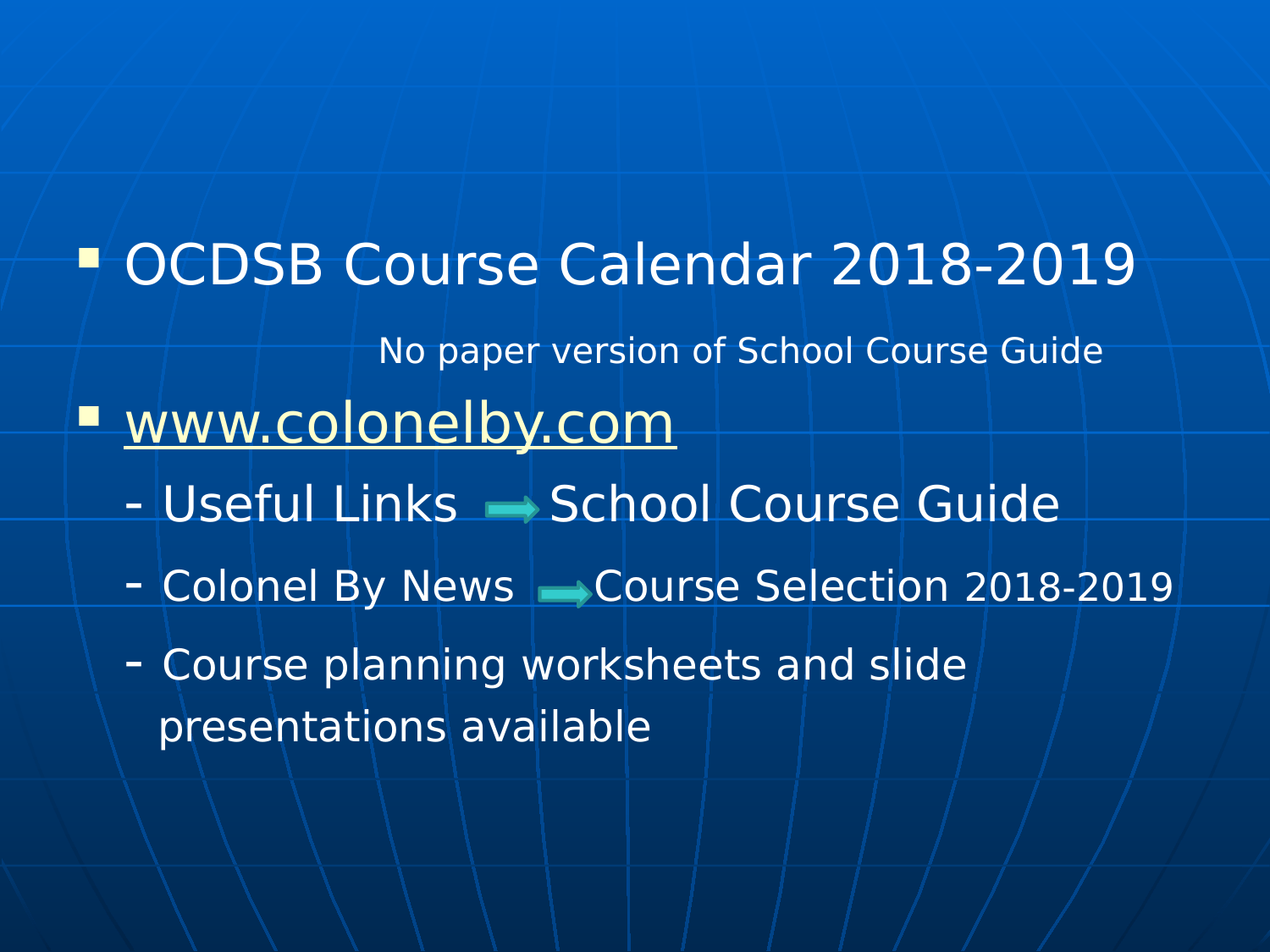

#
OCDSB Course Calendar 2018-2019
			No paper version of School Course Guide
www.colonelby.com
	- Useful Links     School Course Guide
	- Colonel By News     Course Selection 2018-2019
	- Course planning worksheets and slide
      presentations available